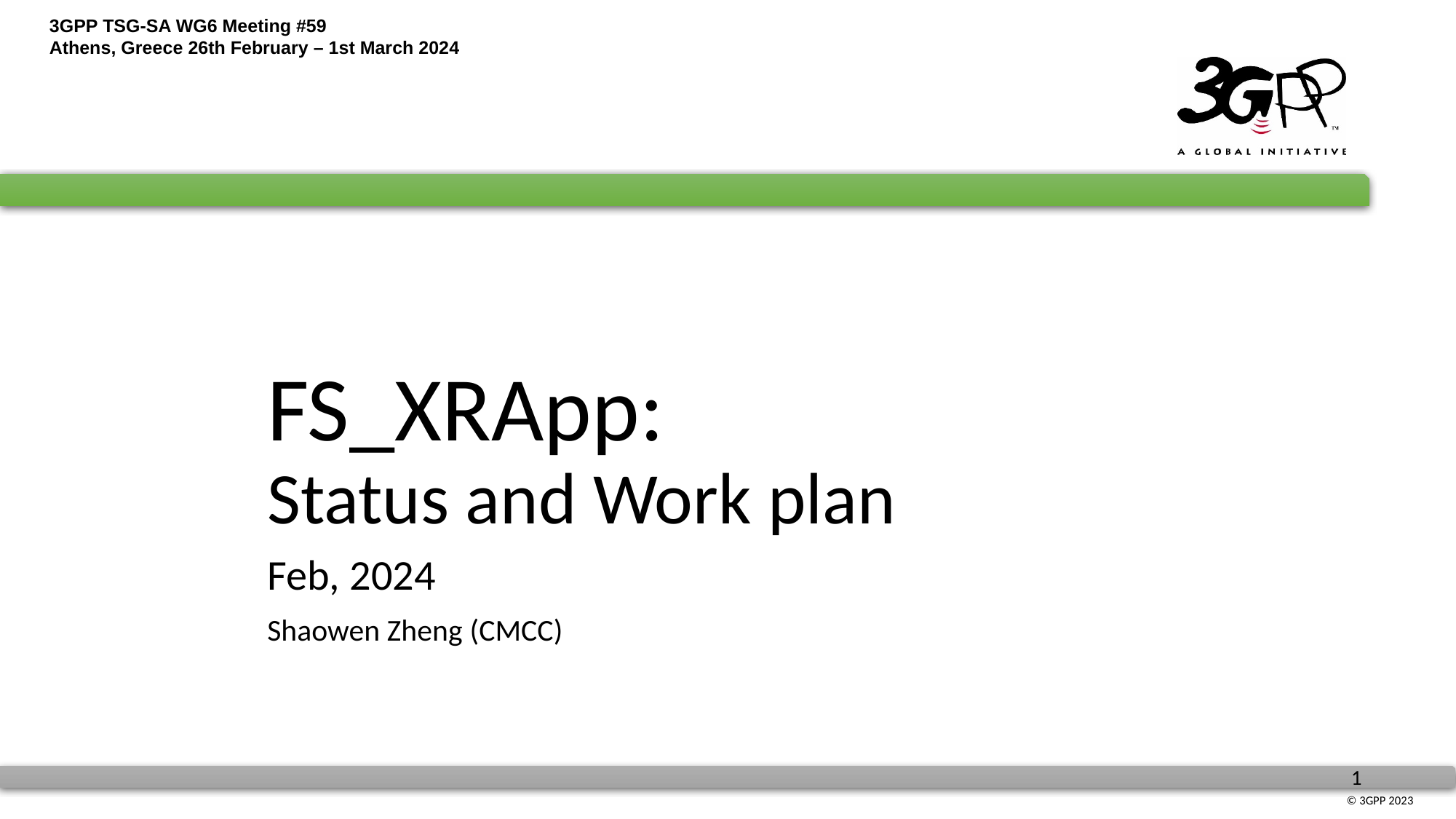

# FS_XRApp: Status and Work plan
Feb, 2024
Shaowen Zheng (CMCC)